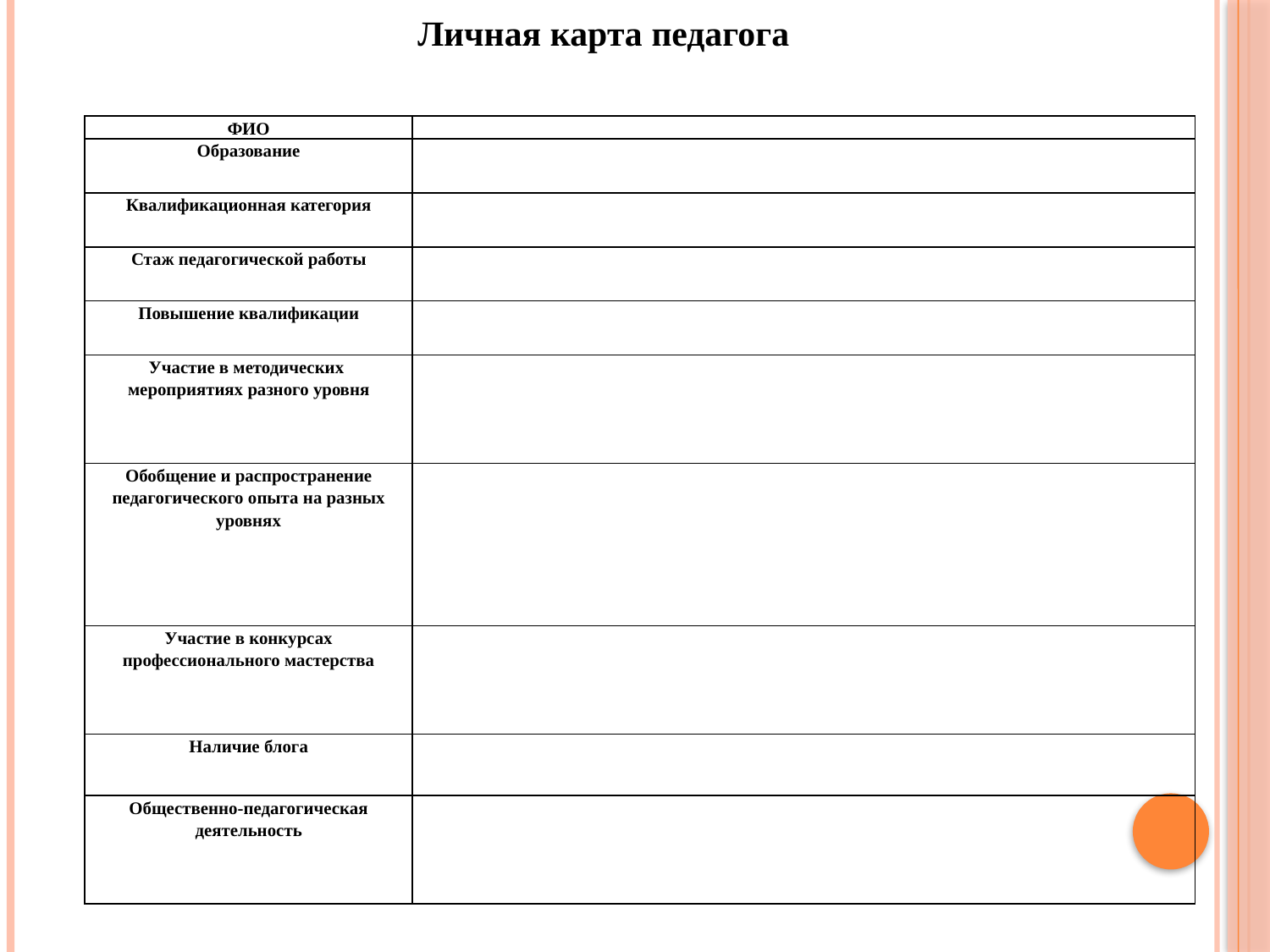

Личная карта педагога

| ФИО |  |
| --- | --- |
| Образование |  |
| Квалификационная категория |  |
| Стаж педагогической работы |  |
| Повышение квалификации |  |
| Участие в методических мероприятиях разного уровня |  |
| Обобщение и распространение педагогического опыта на разных уровнях |  |
| Участие в конкурсах профессионального мастерства |  |
| Наличие блога |  |
| Общественно-педагогическая деятельность |  |